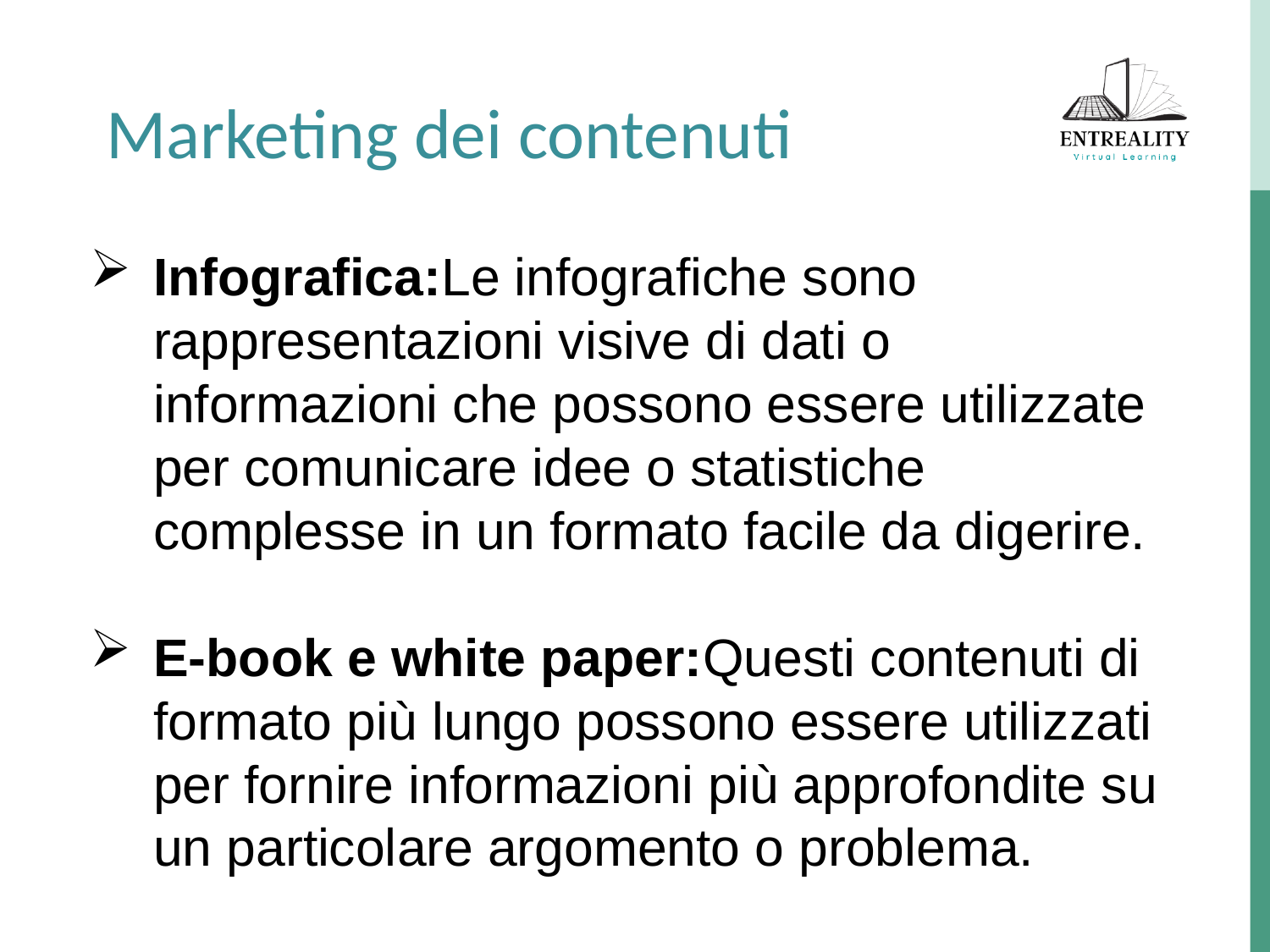

Marketing dei contenuti

Infografica:Le infografiche sono rappresentazioni visive di dati o informazioni che possono essere utilizzate per comunicare idee o statistiche complesse in un formato facile da digerire.

E-book e white paper:Questi contenuti di formato più lungo possono essere utilizzati per fornire informazioni più approfondite su un particolare argomento o problema.